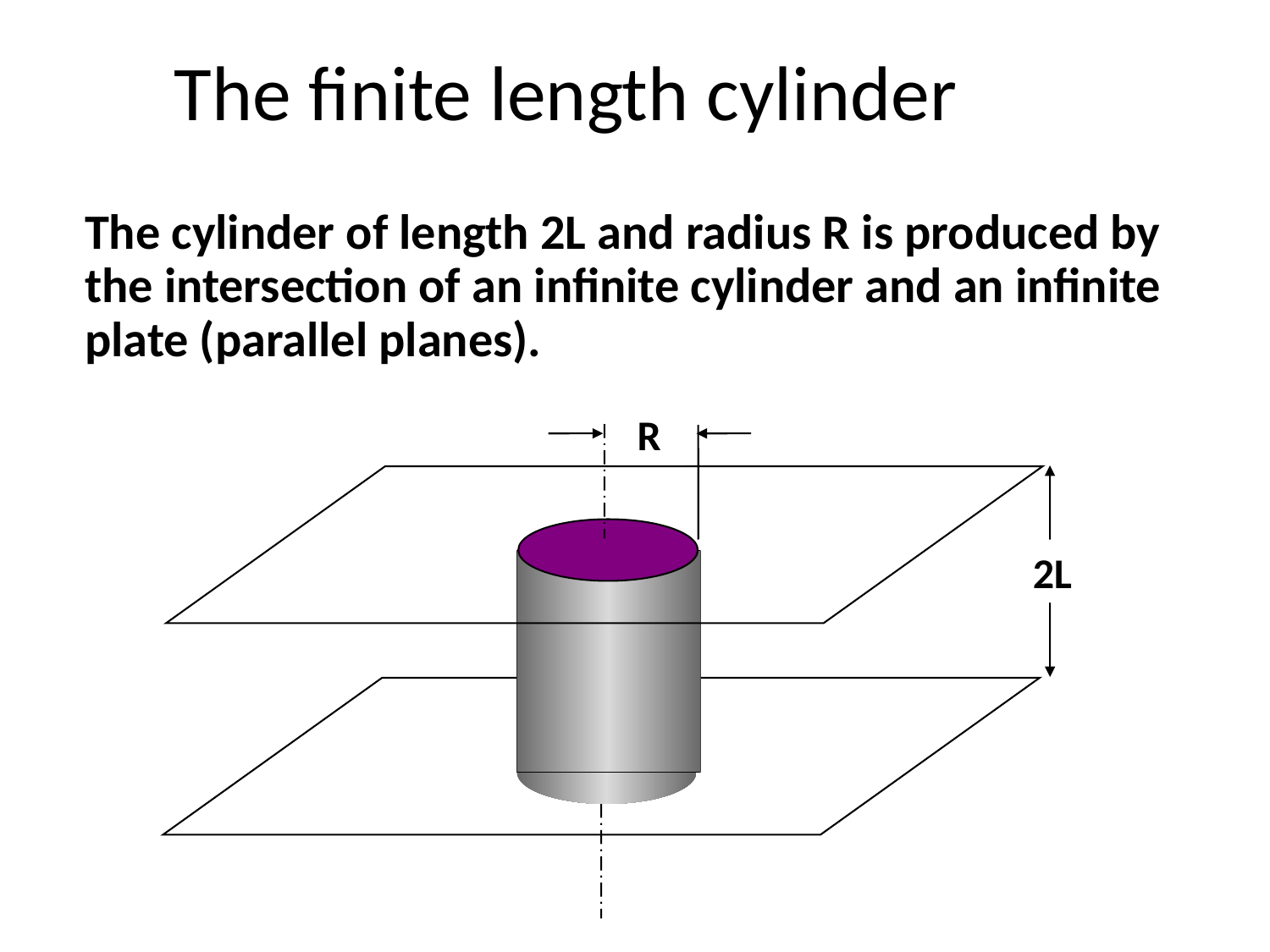

The finite length cylinder
The cylinder of length 2L and radius R is produced by the intersection of an infinite cylinder and an infinite plate (parallel planes).
 R

2L